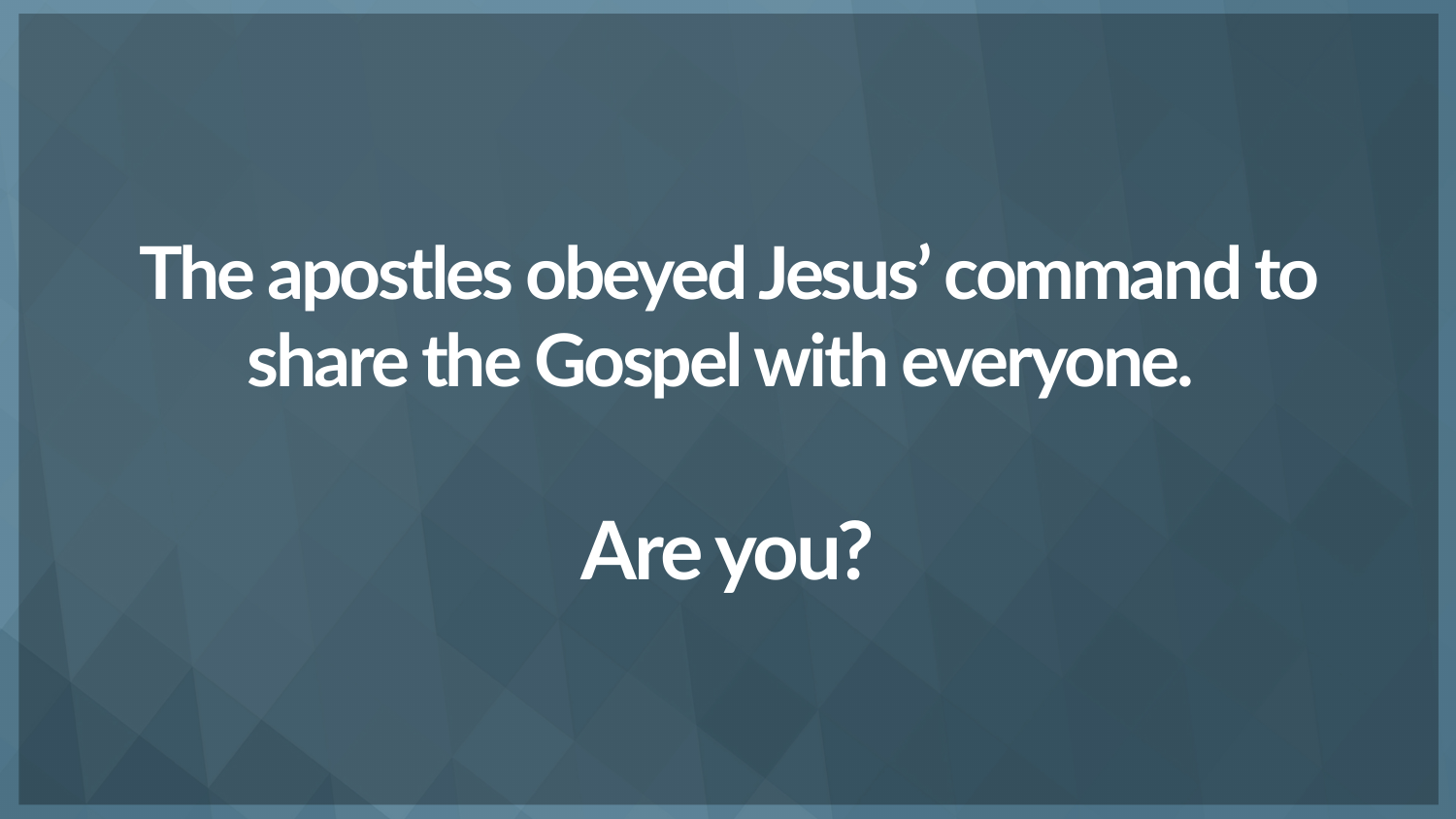

# The apostles obeyed Jesus’ command to share the Gospel with everyone. Are you?